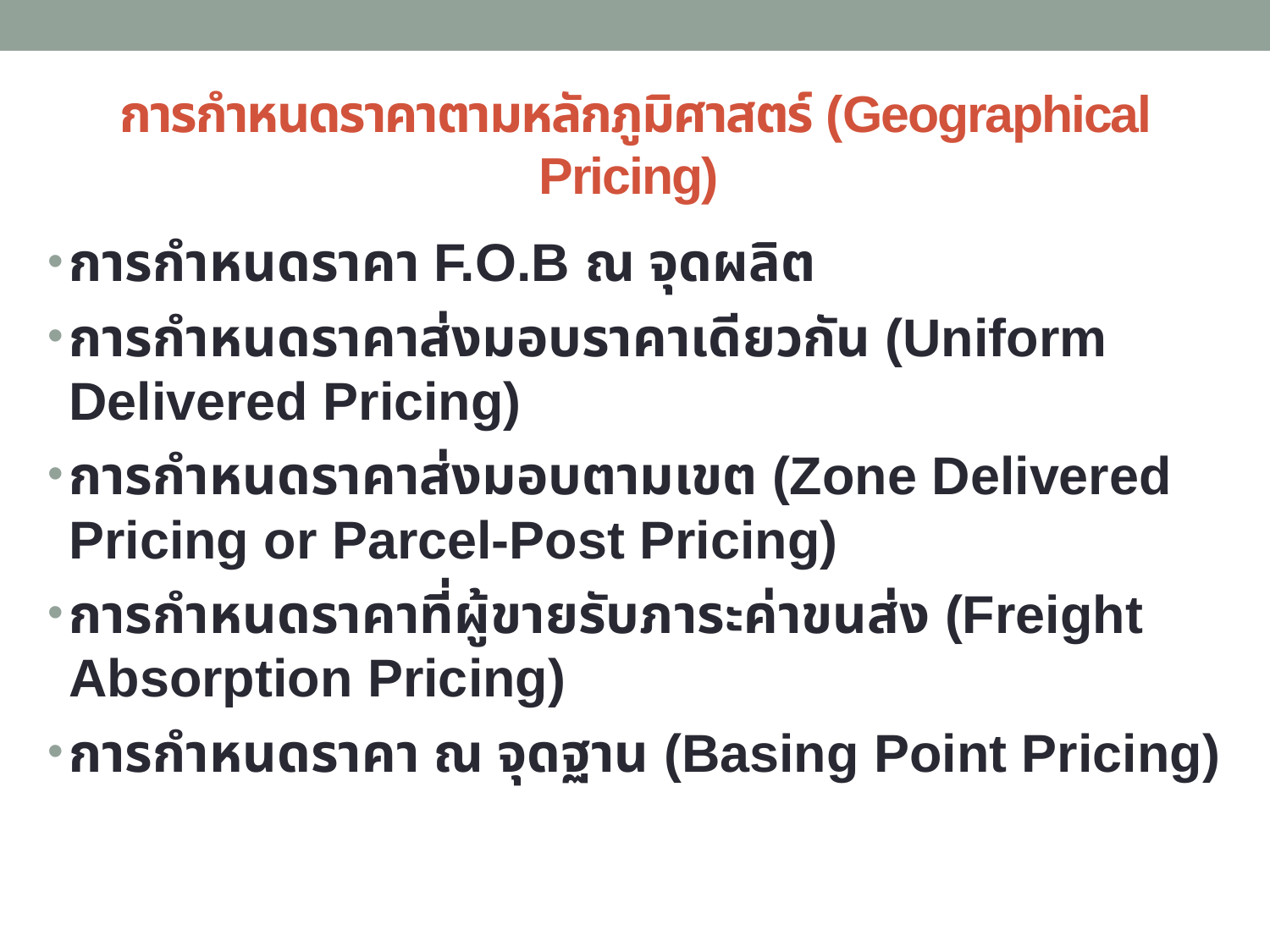

# การกำหนดราคาตามหลักภูมิศาสตร์ (Geographical Pricing)
การกำหนดราคา F.O.B ณ จุดผลิต
การกำหนดราคาส่งมอบราคาเดียวกัน (Uniform Delivered Pricing)
การกำหนดราคาส่งมอบตามเขต (Zone Delivered Pricing or Parcel-Post Pricing)
การกำหนดราคาที่ผู้ขายรับภาระค่าขนส่ง (Freight Absorption Pricing)
การกำหนดราคา ณ จุดฐาน (Basing Point Pricing)